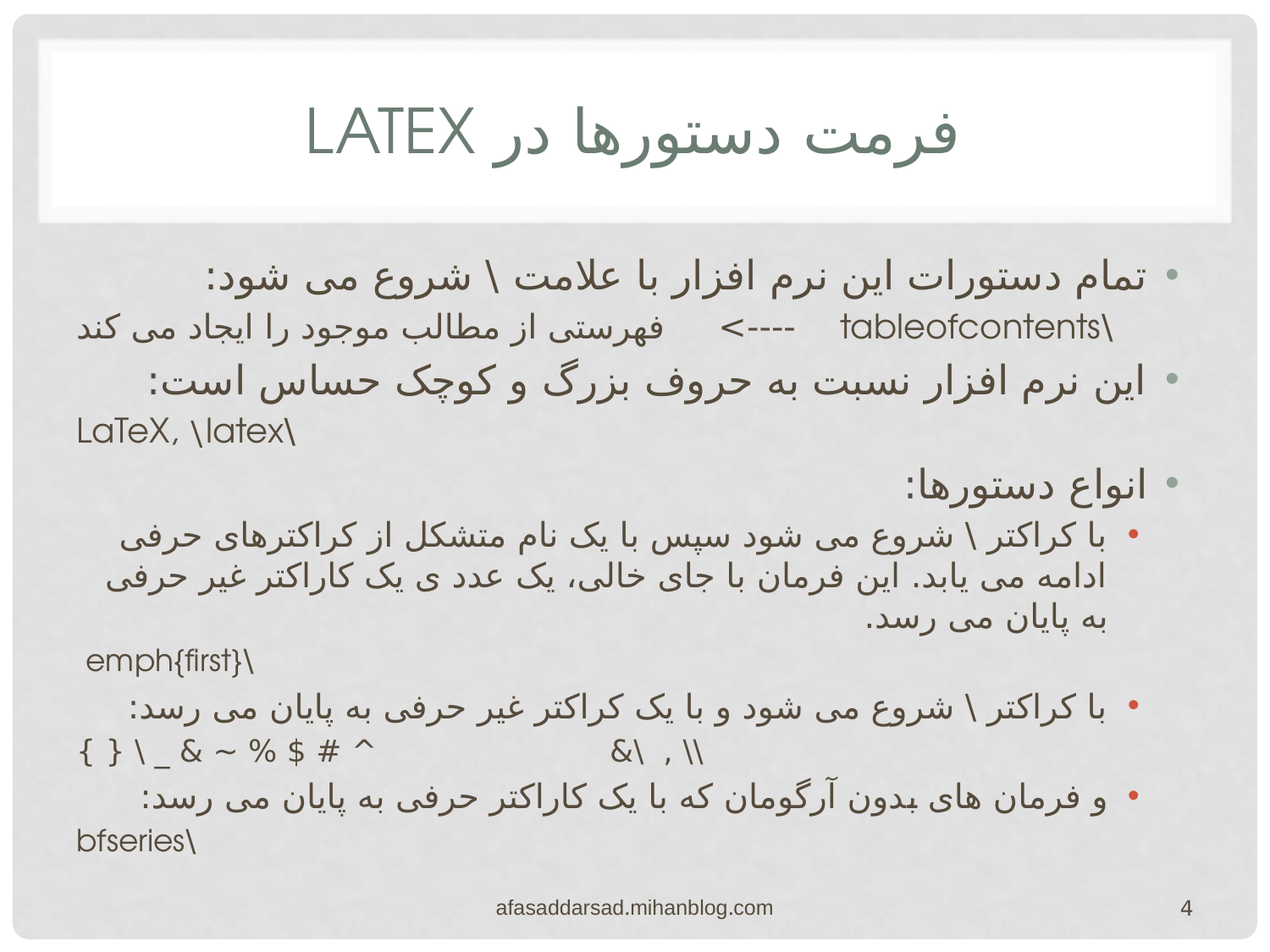

# فرمت دستورها در latex
تمام دستورات این نرم افزار با علامت \ شروع می شود:
\tableofcontents    ---->     فهرستی از مطالب موجود را ایجاد می کند
این نرم افزار نسبت به حروف بزرگ و کوچک حساس است:
\LaTeX, \latex
انواع دستورها:
با کراکتر \ شروع می شود سپس با یک نام متشکل از کراکترهای حرفی ادامه می یابد. این فرمان با جای خالی، یک عدد ی یک کاراکتر غیر حرفی به پایان می رسد.
\emph{first}
با کراکتر \ شروع می شود و با یک کراکتر غیر حرفی به پایان می رسد:
\\ ,  \&                        ^ # $ % ~ & _ \ { }
و فرمان های بدون آرگومان که با یک کاراکتر حرفی به پایان می رسد:
\bfseries

afasaddarsad.mihanblog.com
4